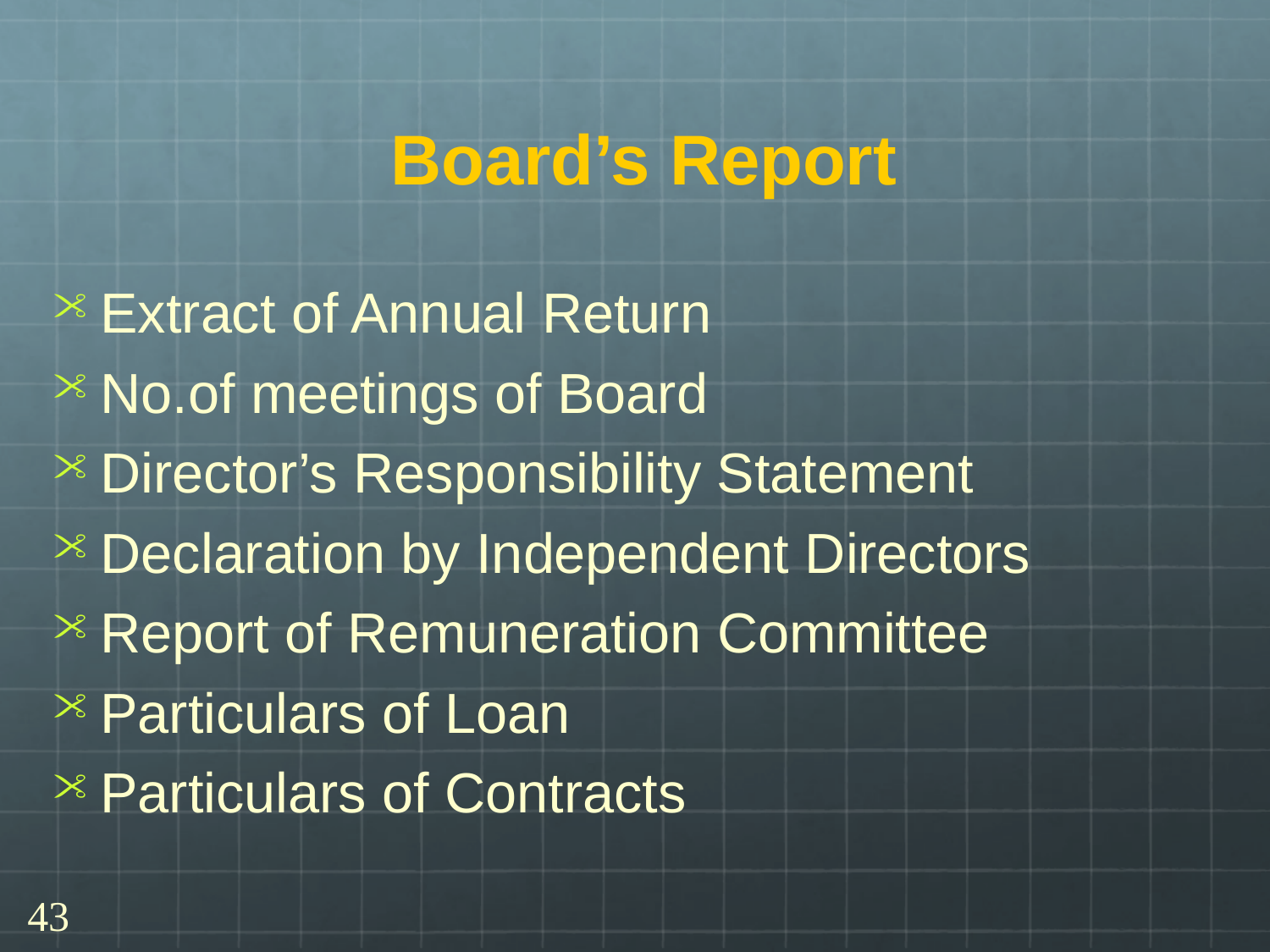

# Board’s Report
Extract of Annual Return
No.of meetings of Board
Director’s Responsibility Statement
Declaration by Independent Directors
Report of Remuneration Committee
Particulars of Loan
Particulars of Contracts
43